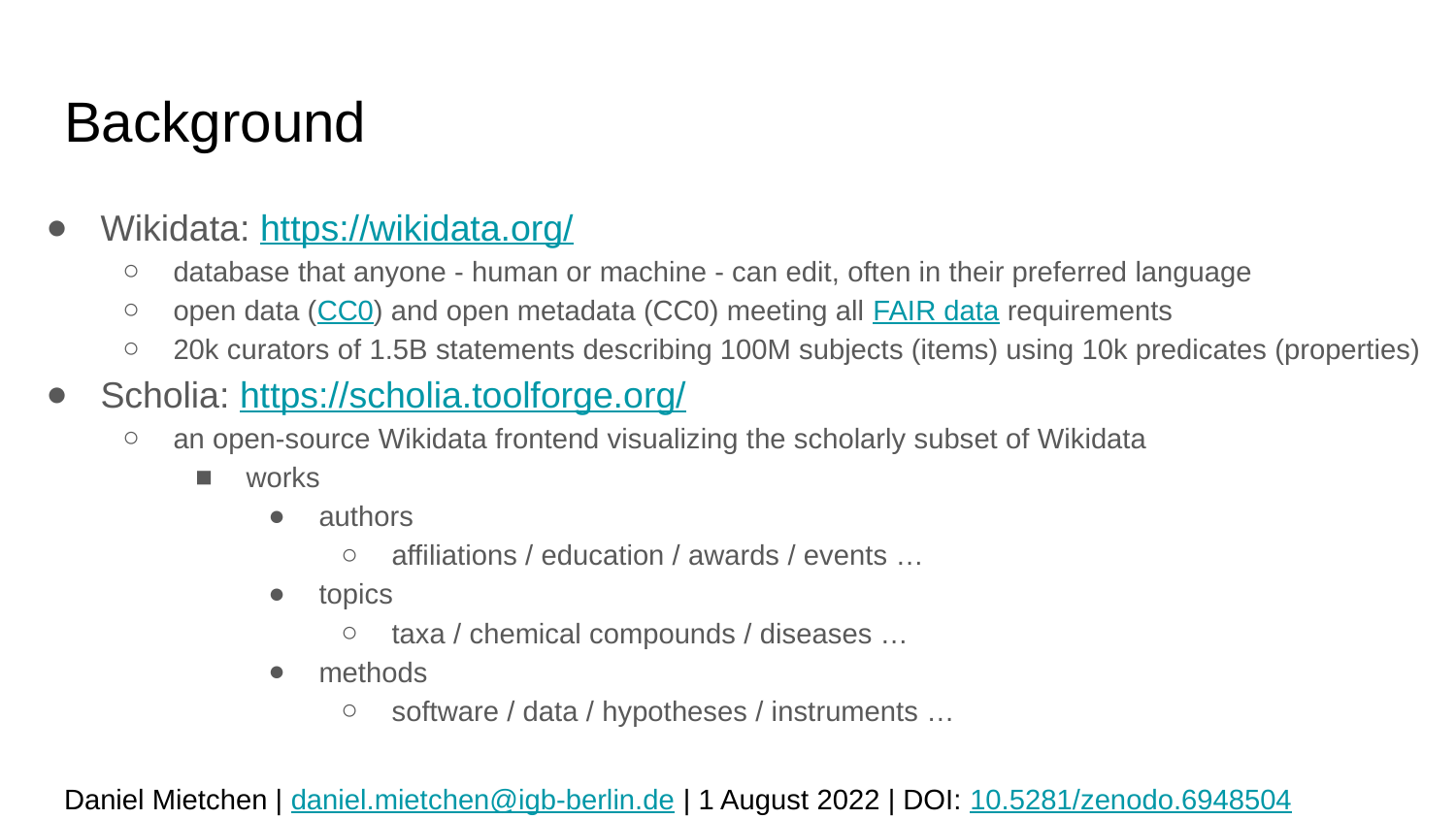

# Background
Wikidata: https://wikidata.org/
database that anyone - human or machine - can edit, often in their preferred language
open data (CC0) and open metadata (CC0) meeting all FAIR data requirements
20k curators of 1.5B statements describing 100M subjects (items) using 10k predicates (properties)
Scholia: https://scholia.toolforge.org/
an open-source Wikidata frontend visualizing the scholarly subset of Wikidata
works
authors
affiliations / education / awards / events …
topics
taxa / chemical compounds / diseases …
methods
software / data / hypotheses / instruments …